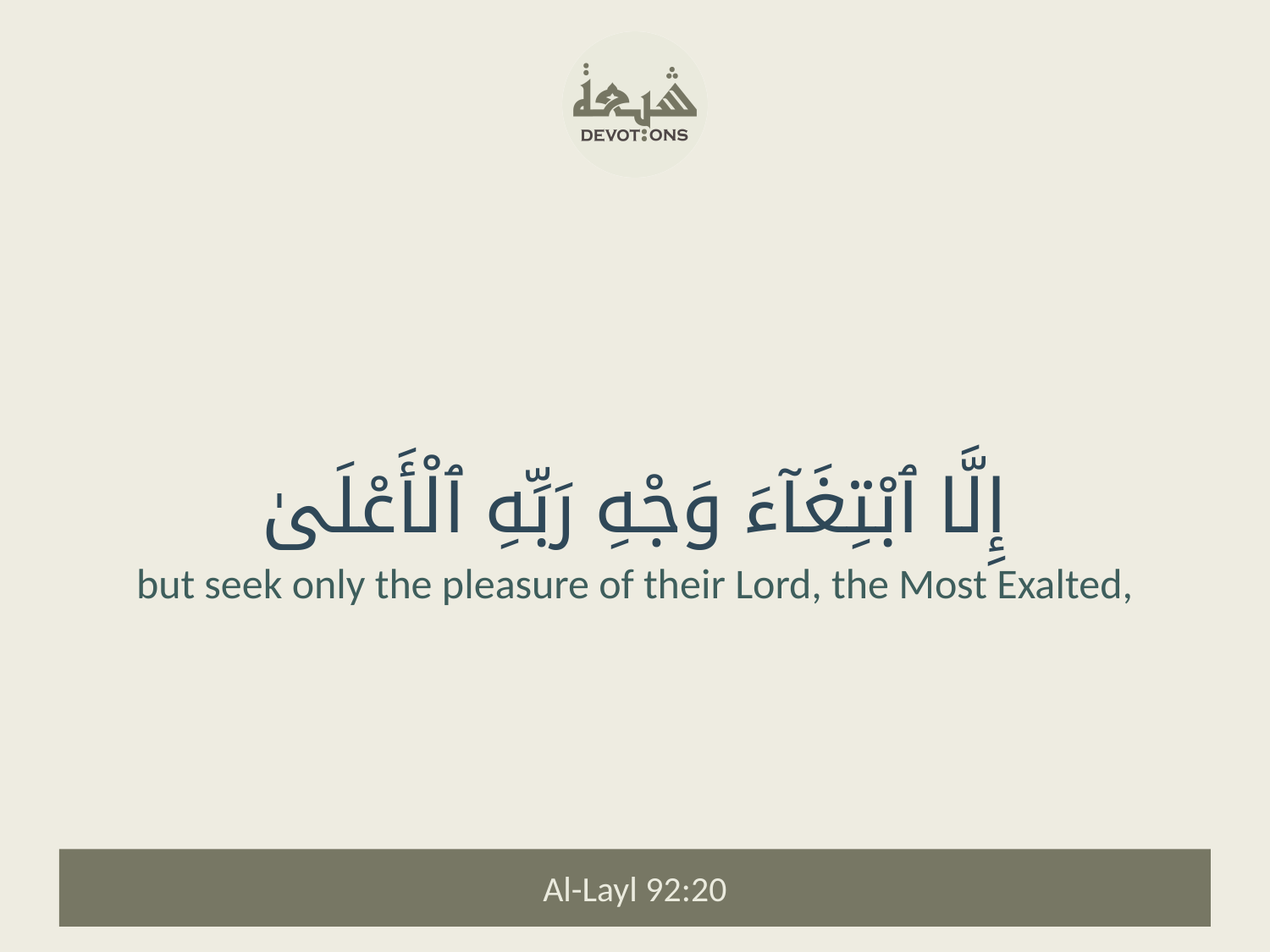

إِلَّا ٱبْتِغَآءَ وَجْهِ رَبِّهِ ٱلْأَعْلَىٰ
but seek only the pleasure of their Lord, the Most Exalted,
Al-Layl 92:20